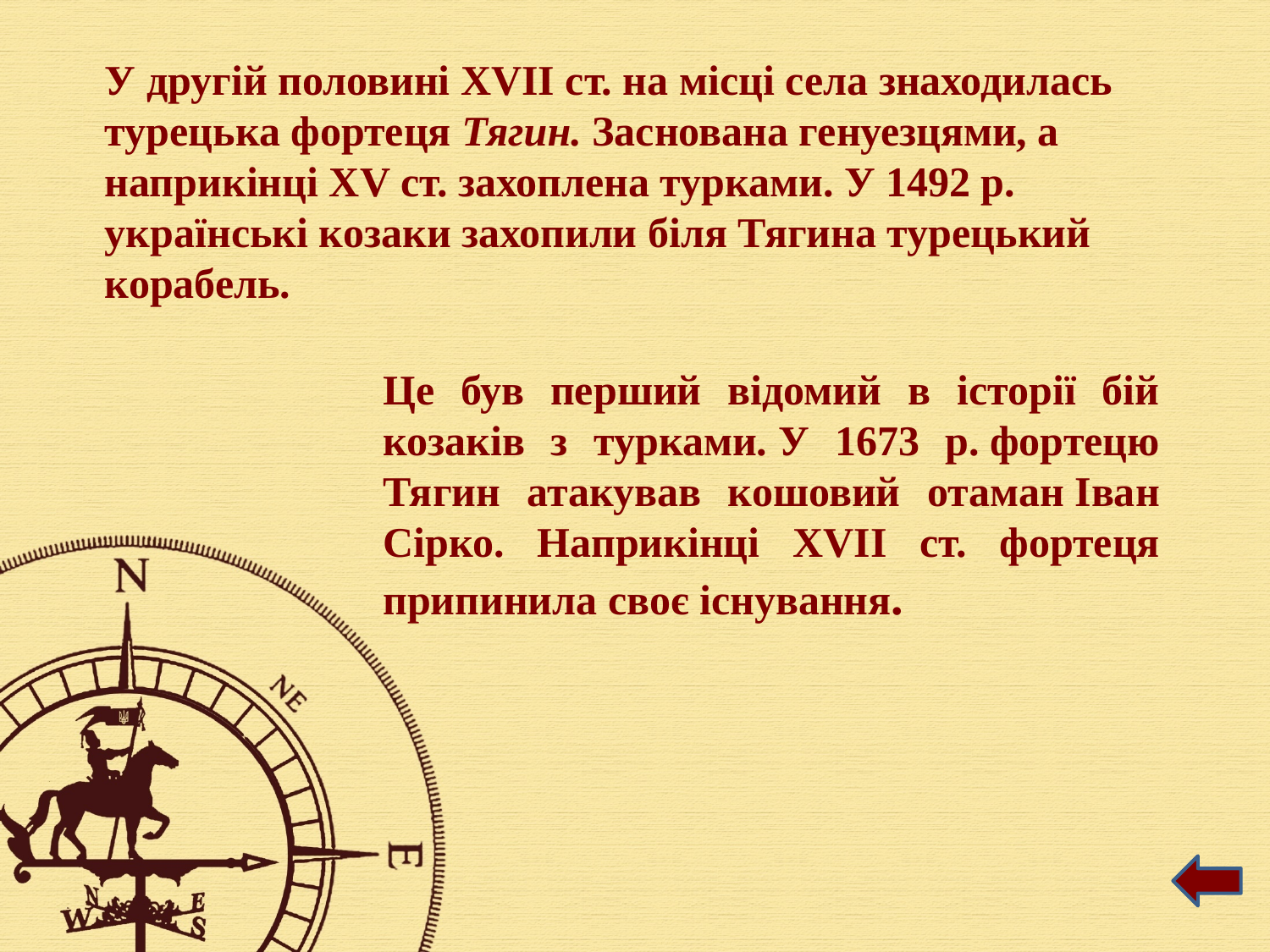

У другій половині XVII ст. на місці села знаходилась турецька фортеця Тягин. Заснована генуезцями, а наприкінці XV ст. захоплена турками. У 1492 р. українські козаки захопили біля Тягина турецький корабель.
Це був перший відомий в історії бій козаків з турками. У 1673 р. фортецю Тягин атакував кошовий отаман Іван Сірко. Наприкінці XVII ст. фортеця припинила своє існування.